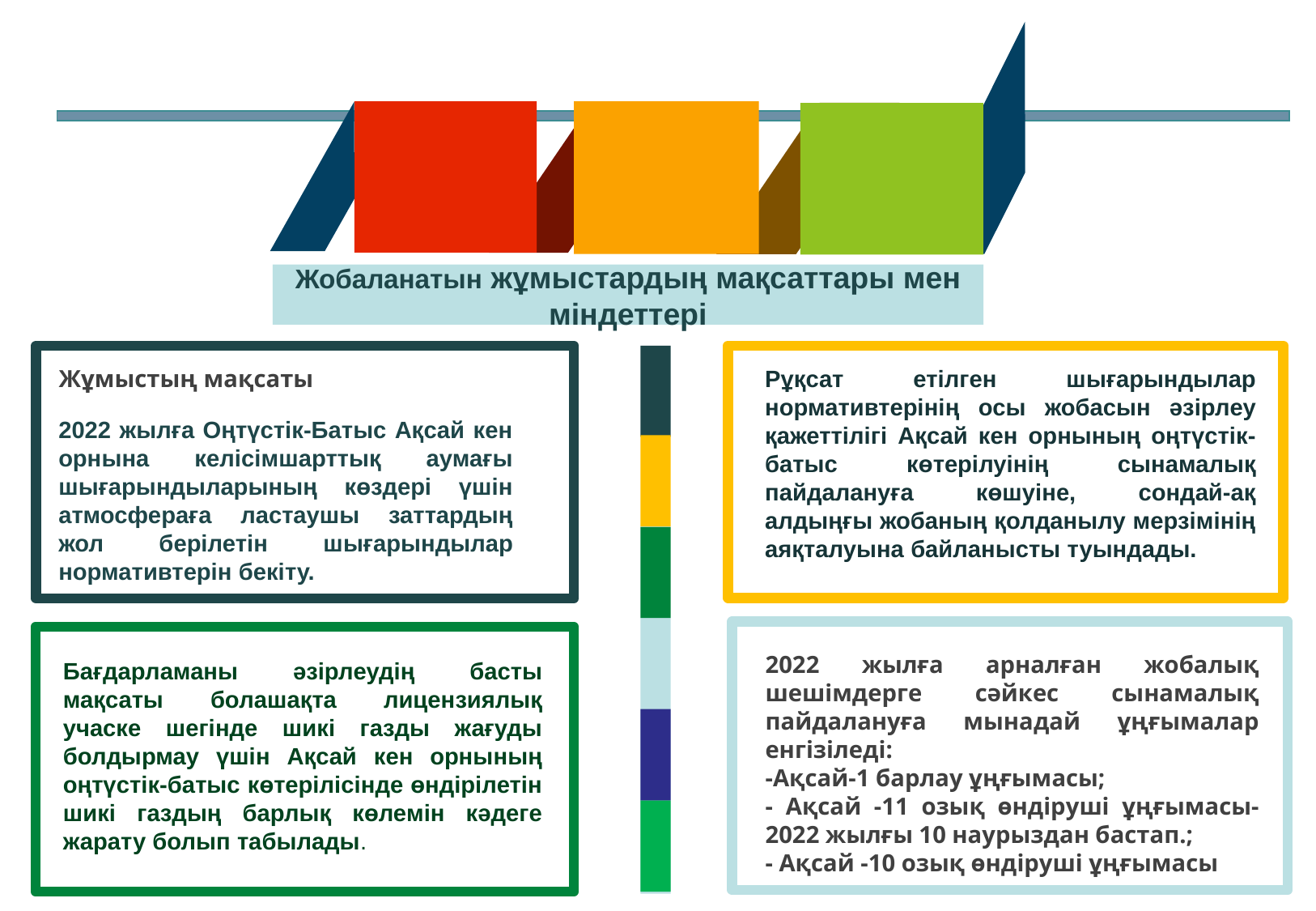

Жобаланатын жұмыстардың мақсаттары мен міндеттері

Жұмыстың мақсаты
2022 жылға Оңтүстік-Батыс Ақсай кен орнына келісімшарттық аумағы шығарындыларының көздері үшін атмосфераға ластаушы заттардың жол берілетін шығарындылар нормативтерін бекіту.

Рұқсат етілген шығарындылар нормативтерінің осы жобасын әзірлеу қажеттілігі Ақсай кен орнының оңтүстік-батыс көтерілуінің сынамалық пайдалануға көшуіне, сондай-ақ алдыңғы жобаның қолданылу мерзімінің аяқталуына байланысты туындады.

Бағдарламаны әзірлеудің басты мақсаты болашақта лицензиялық учаске шегінде шикі газды жағуды болдырмау үшін Ақсай кен орнының оңтүстік-батыс көтерілісінде өндірілетін шикі газдың барлық көлемін кәдеге жарату болып табылады.
2022 жылға арналған жобалық шешімдерге сәйкес сынамалық пайдалануға мынадай ұңғымалар енгізіледі:
-Ақсай-1 барлау ұңғымасы;
- Ақсай -11 озық өндіруші ұңғымасы-2022 жылғы 10 наурыздан бастап.;
- Ақсай -10 озық өндіруші ұңғымасы